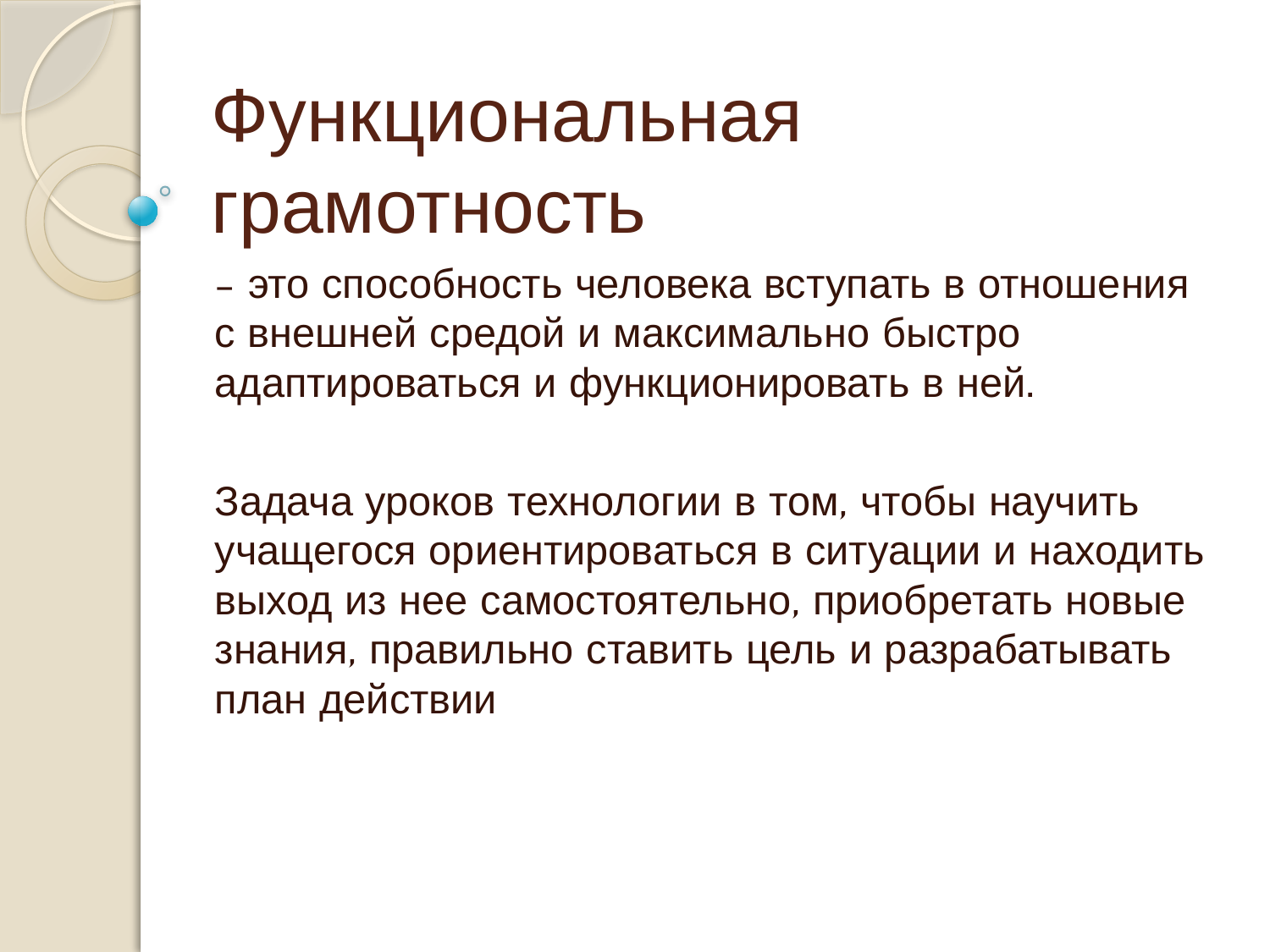

# Функциональная грамотность
– это способность человека вступать в отношения с внешней средой и максимально быстро адаптироваться и функционировать в ней.

Задача уроков технологии в том, чтобы научить учащегося ориентироваться в ситуации и находить выход из нее самостоятельно, приобретать новые знания, правильно ставить цель и разрабатывать план действии